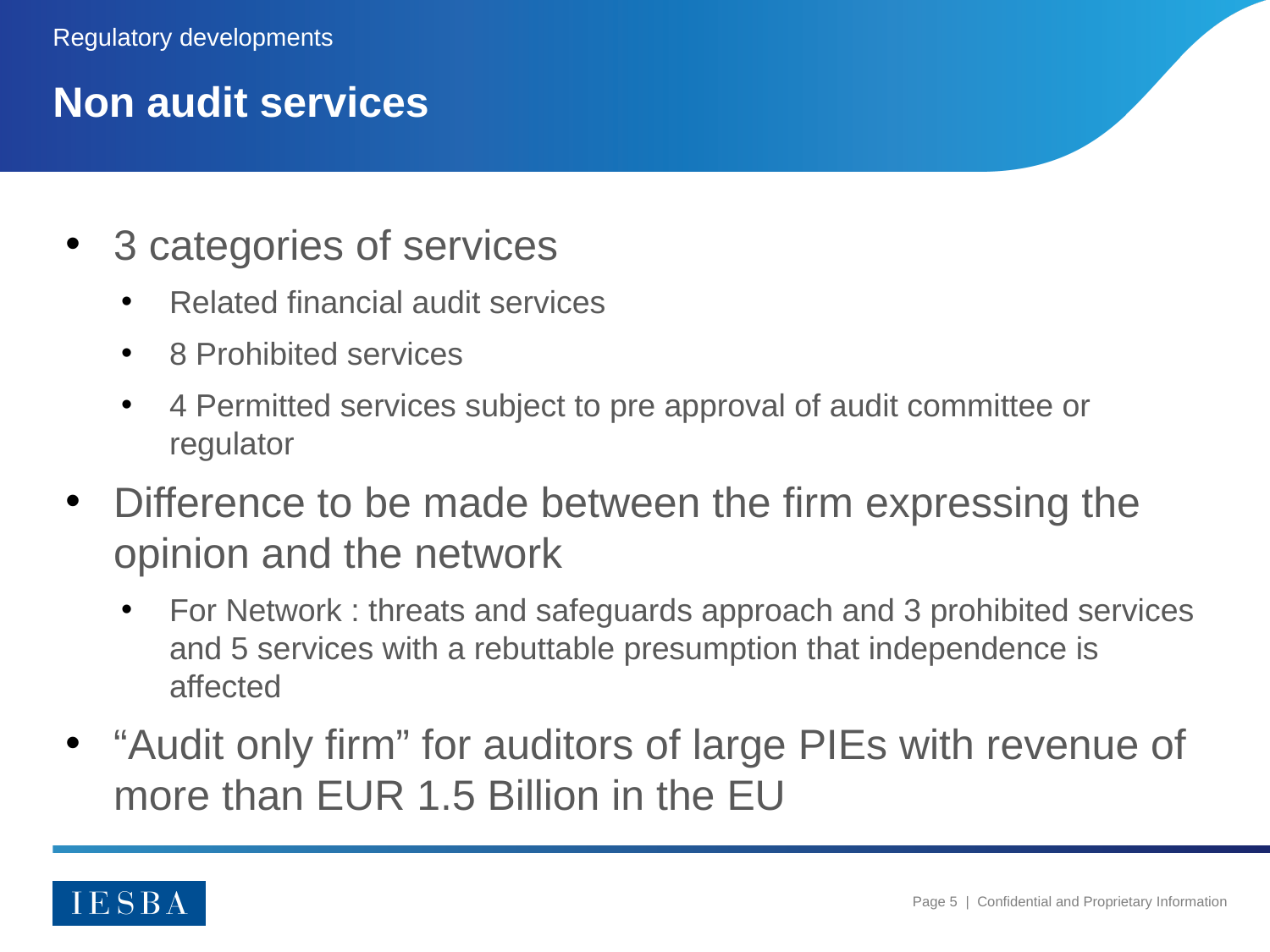

Regulatory developments

# Non audit services
3 categories of services
Related financial audit services
8 Prohibited services
4 Permitted services subject to pre approval of audit committee or regulator
Difference to be made between the firm expressing the opinion and the network
For Network : threats and safeguards approach and 3 prohibited services and 5 services with a rebuttable presumption that independence is affected
“Audit only firm” for auditors of large PIEs with revenue of more than EUR 1.5 Billion in the EU